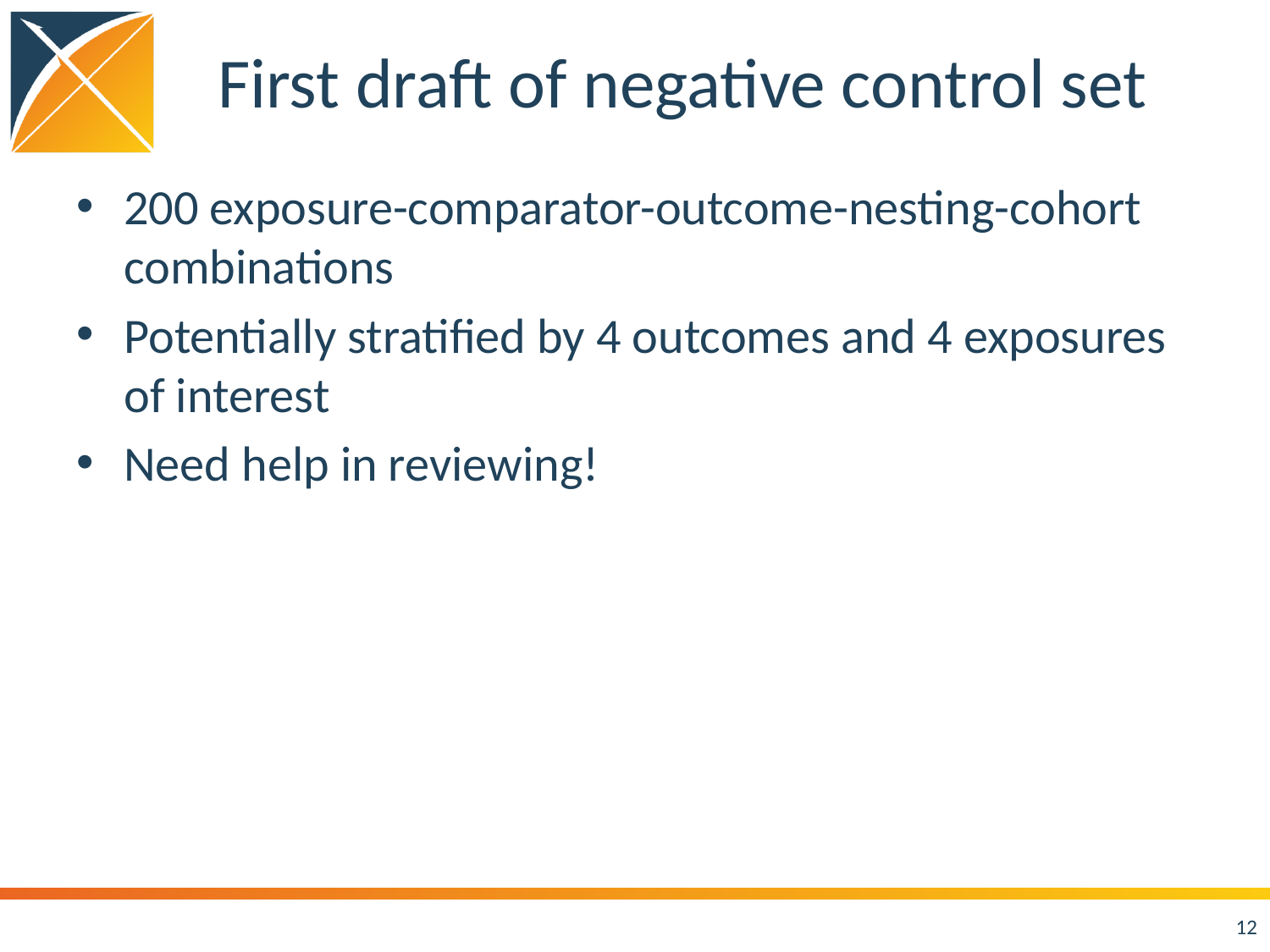

# First draft of negative control set
200 exposure-comparator-outcome-nesting-cohort combinations
Potentially stratified by 4 outcomes and 4 exposures of interest
Need help in reviewing!
12